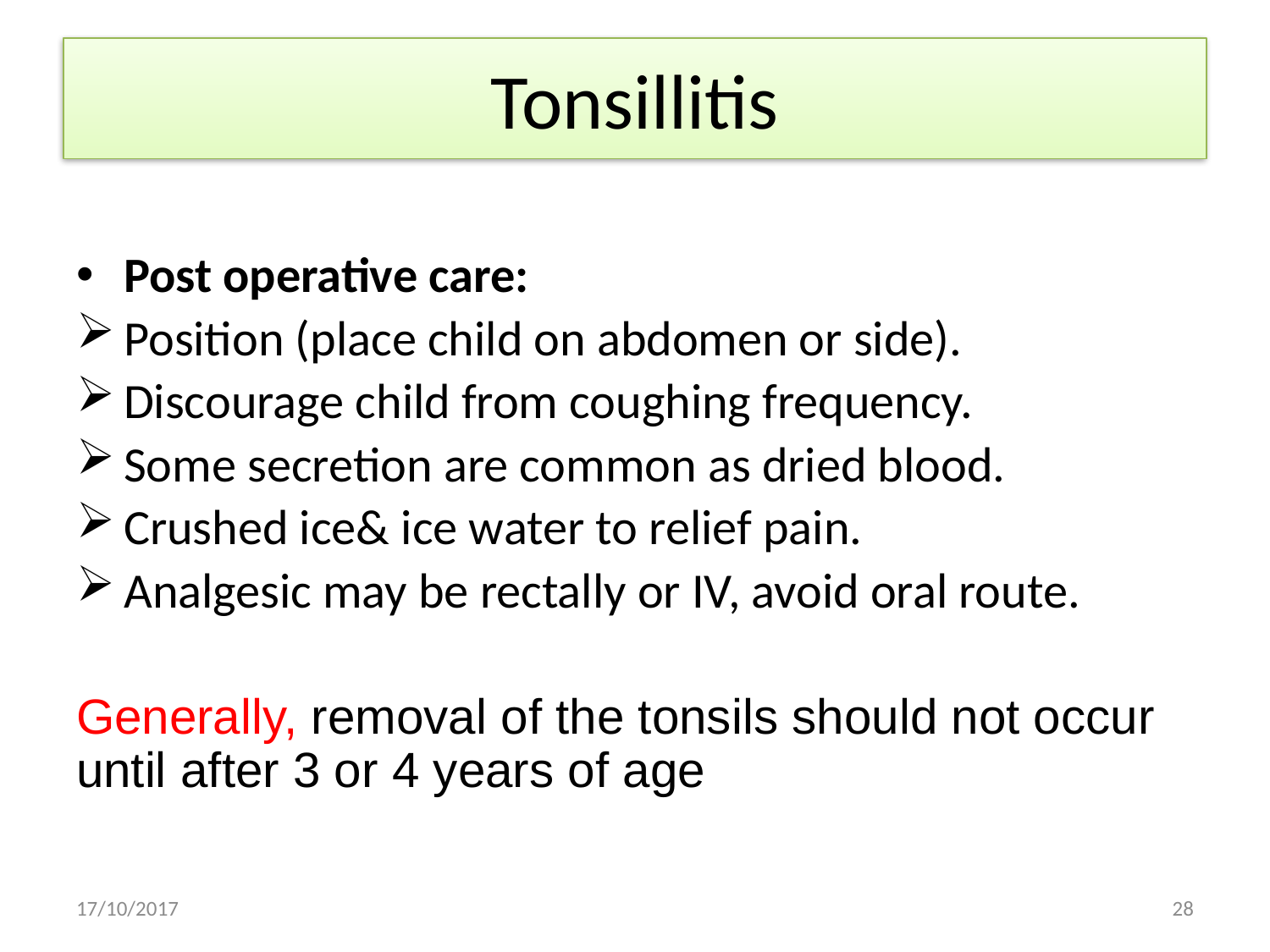

# Tonsillitis
Post operative care:
Position (place child on abdomen or side).
Discourage child from coughing frequency.
Some secretion are common as dried blood.
Crushed ice& ice water to relief pain.
Analgesic may be rectally or IV, avoid oral route.

Generally, removal of the tonsils should not occur until after 3 or 4 years of age
17/10/2017
28